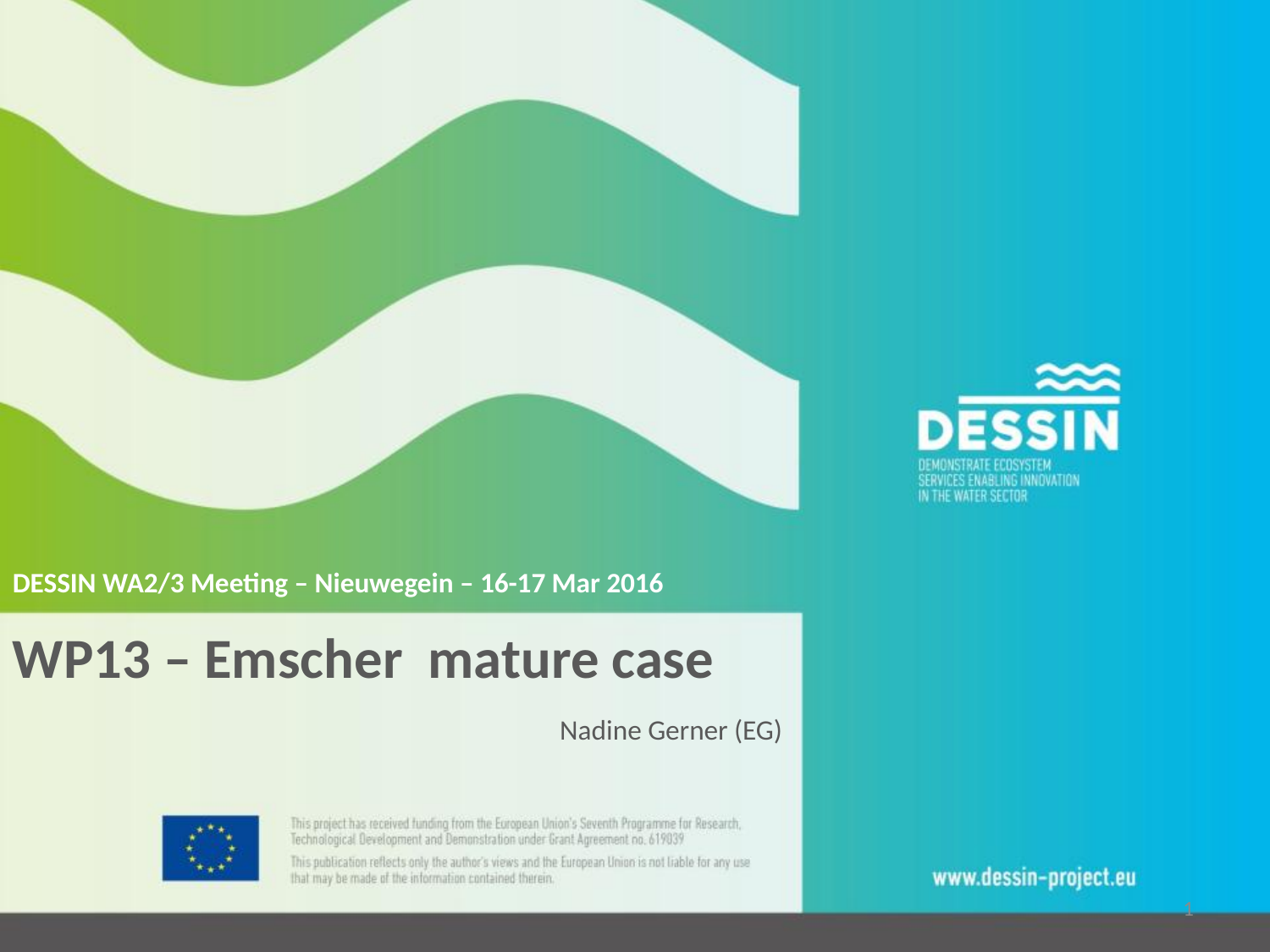

DESSIN WA2/3 Meeting – Nieuwegein – 16-17 Mar 2016
WP13 – Emscher  mature case
Nadine Gerner (EG)
1